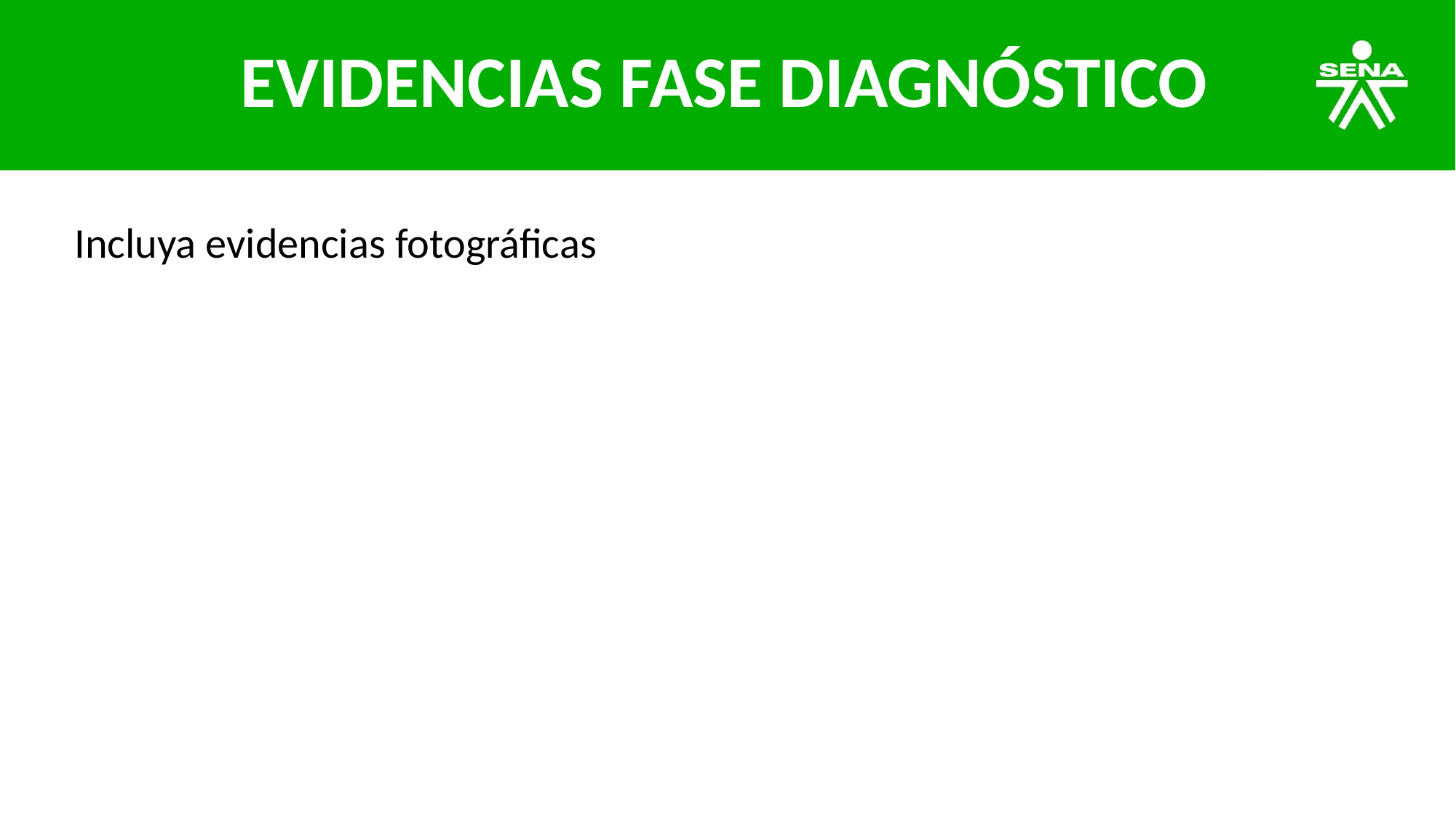

# EVIDENCIAS FASE DIAGNÓSTICO
Incluya evidencias fotográficas